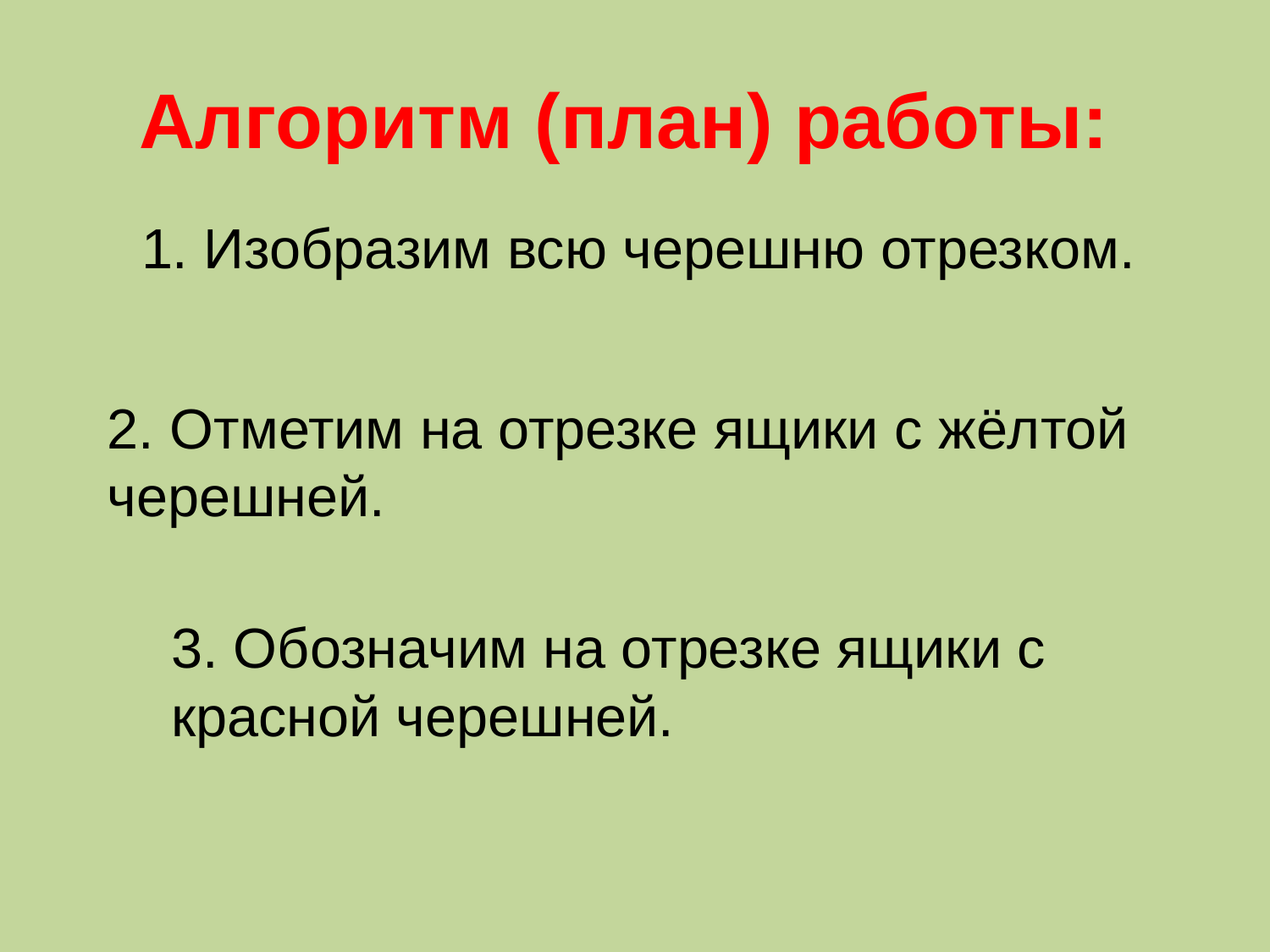

# Алгоритм (план) работы:
1. Изобразим всю черешню отрезком.
2. Отметим на отрезке ящики с жёлтой черешней.
3. Обозначим на отрезке ящики с
красной черешней.